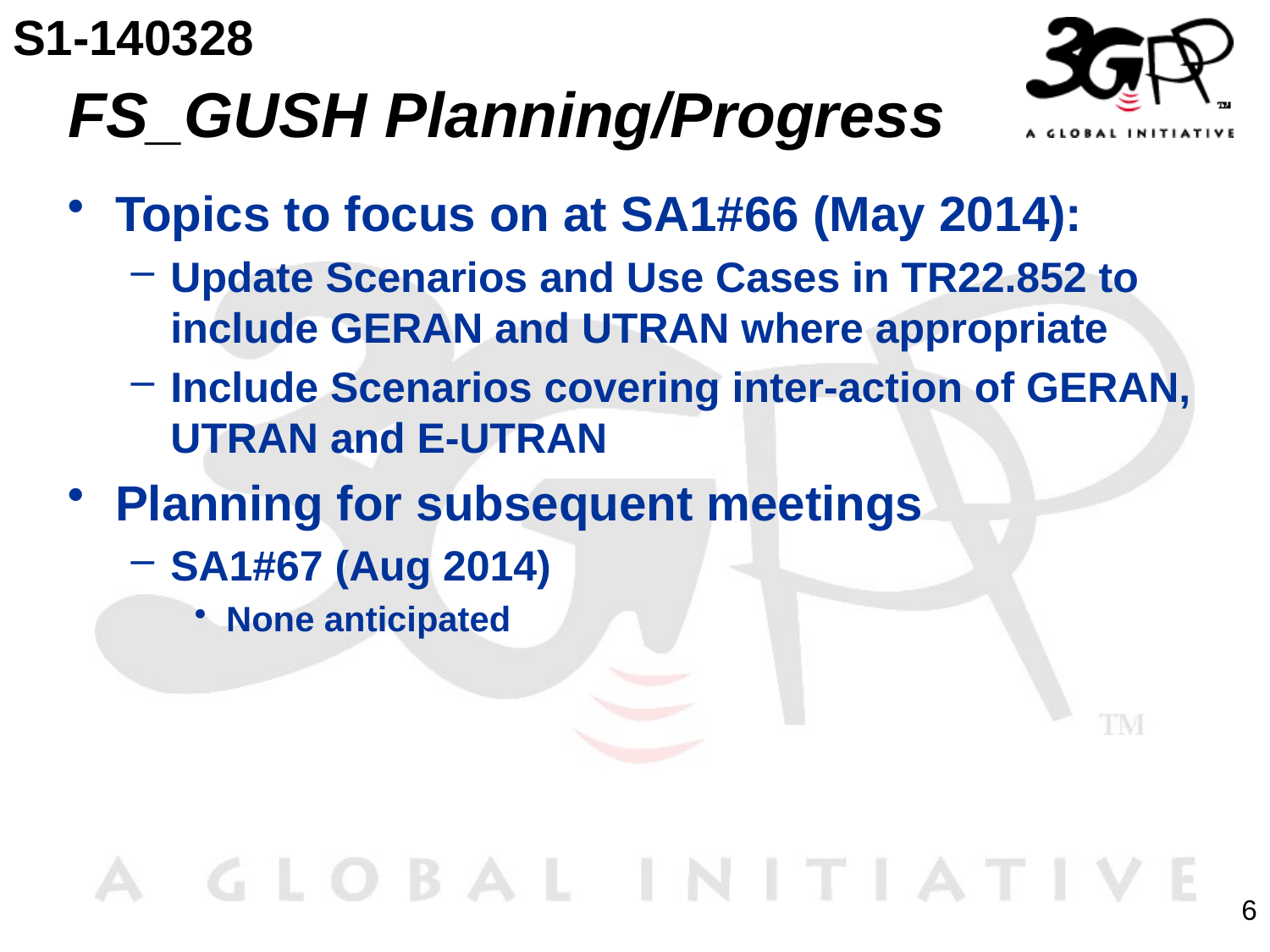

S1-140328
# FS_GUSH Planning/Progress
Topics to focus on at SA1#66 (May 2014):
Update Scenarios and Use Cases in TR22.852 to include GERAN and UTRAN where appropriate
Include Scenarios covering inter-action of GERAN, UTRAN and E-UTRAN
Planning for subsequent meetings
SA1#67 (Aug 2014)
None anticipated
6